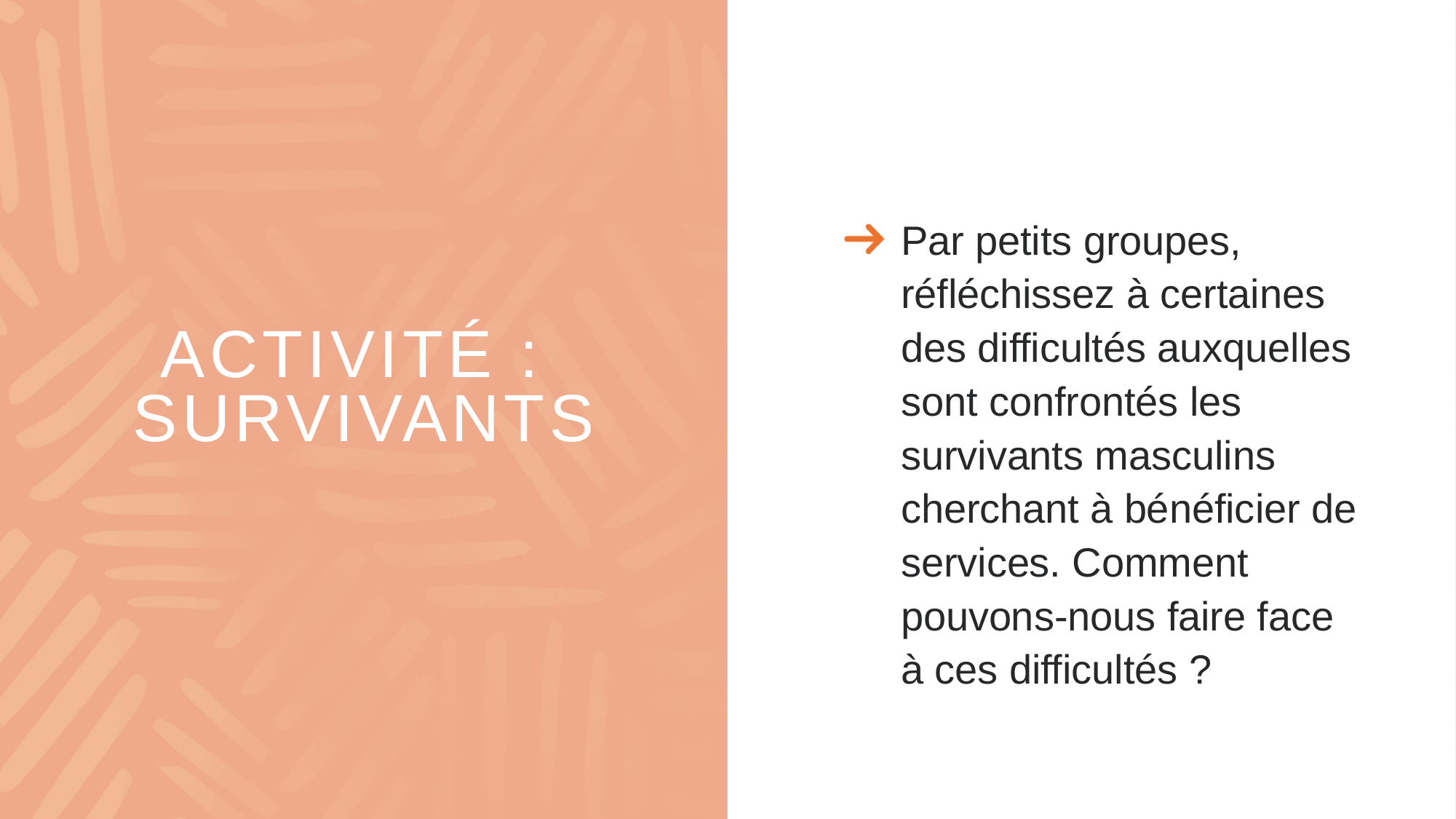

Par petits groupes, réfléchissez à certaines des difficultés auxquelles sont confrontés les survivants masculins cherchant à bénéficier de services. Comment pouvons-nous faire face à ces difficultés ?

# Activité : Survivants